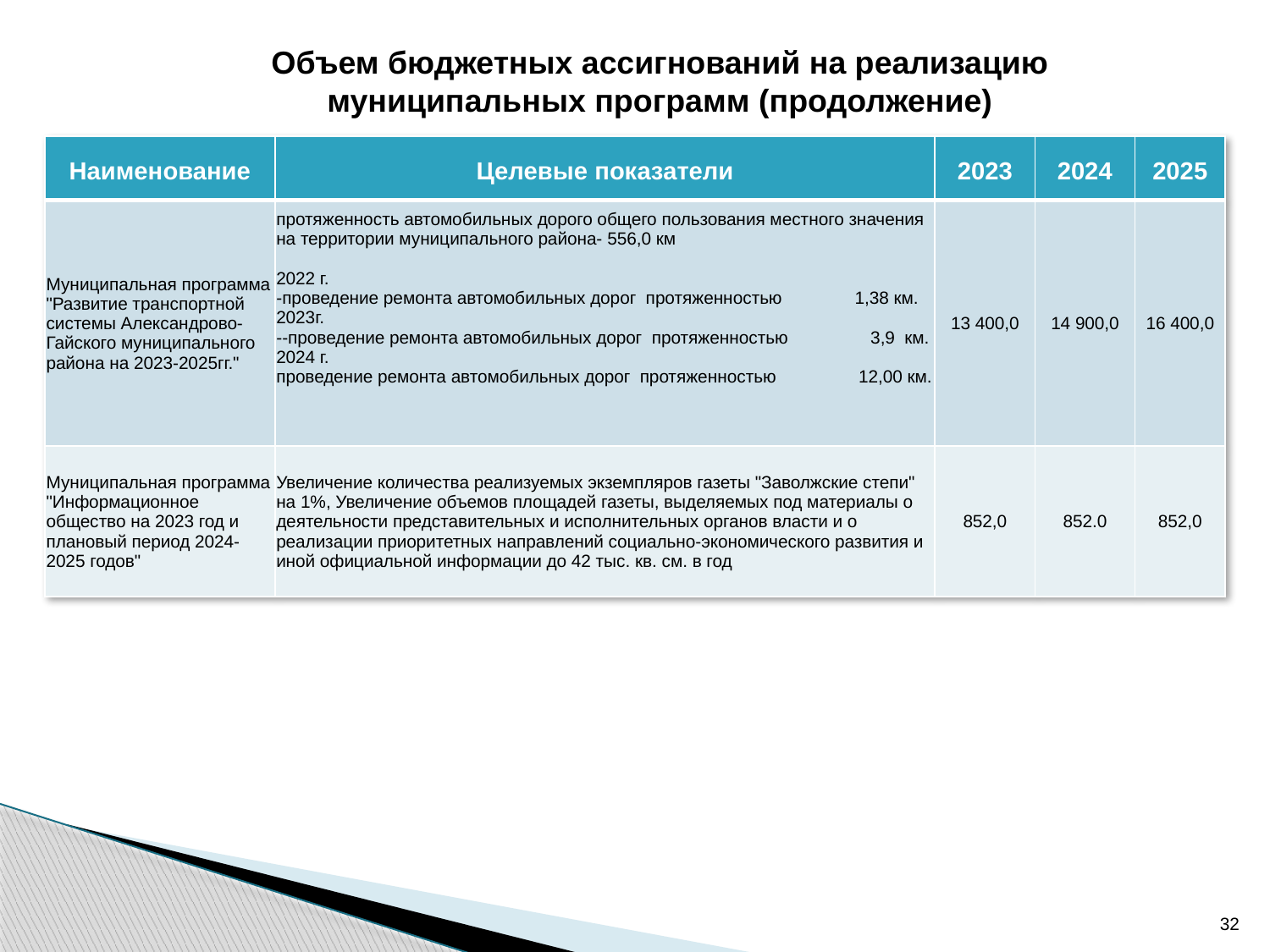

Объем бюджетных ассигнований на реализацию муниципальных программ (продолжение)

| Наименование | Целевые показатели | 2023 | 2024 | 2025 |
| --- | --- | --- | --- | --- |
| Муниципальная программа "Развитие транспортной системы Александрово-Гайского муниципального района на 2023-2025гг." | протяженность автомобильных дорого общего пользования местного значения на территории муниципального района- 556,0 км 2022 г. -проведение ремонта автомобильных дорог протяженностью 1,38 км. 2023г. --проведение ремонта автомобильных дорог протяженностью 3,9 км. 2024 г. проведение ремонта автомобильных дорог протяженностью 12,00 км. | 13 400,0 | 14 900,0 | 16 400,0 |
| Муниципальная программа "Информационное общество на 2023 год и плановый период 2024-2025 годов" | Увеличение количества реализуемых экземпляров газеты "Заволжские степи" на 1%, Увеличение объемов площадей газеты, выделяемых под материалы о деятельности представительных и исполнительных органов власти и о реализации приоритетных направлений социально-экономического развития и иной официальной информации до 42 тыс. кв. см. в год | 852,0 | 852.0 | 852,0 |
32